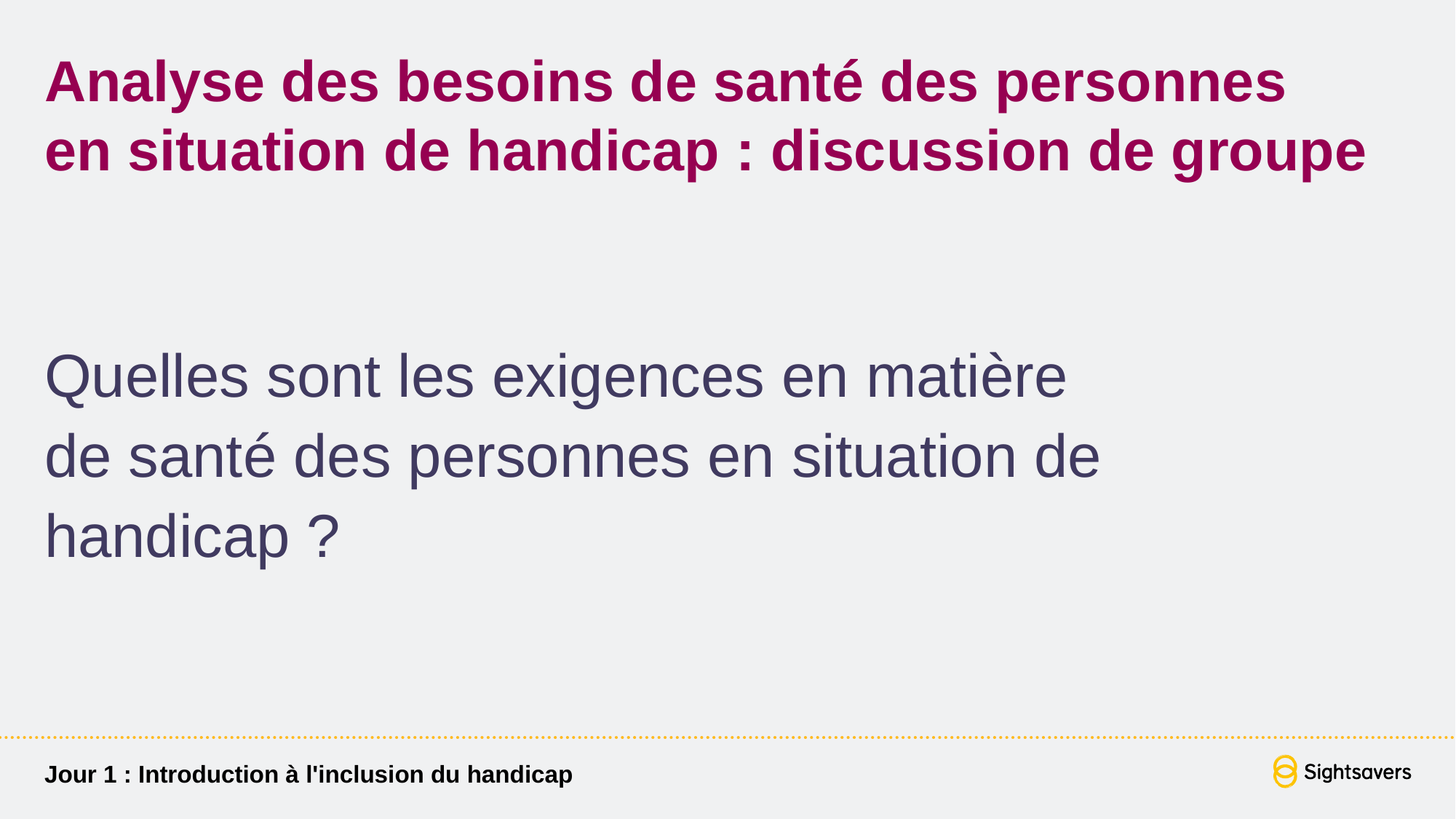

# Analyse des besoins de santé des personnes en situation de handicap : discussion de groupe
Quelles sont les exigences en matière de santé des personnes en situation de handicap ?
Jour 1 : Introduction à l'inclusion du handicap